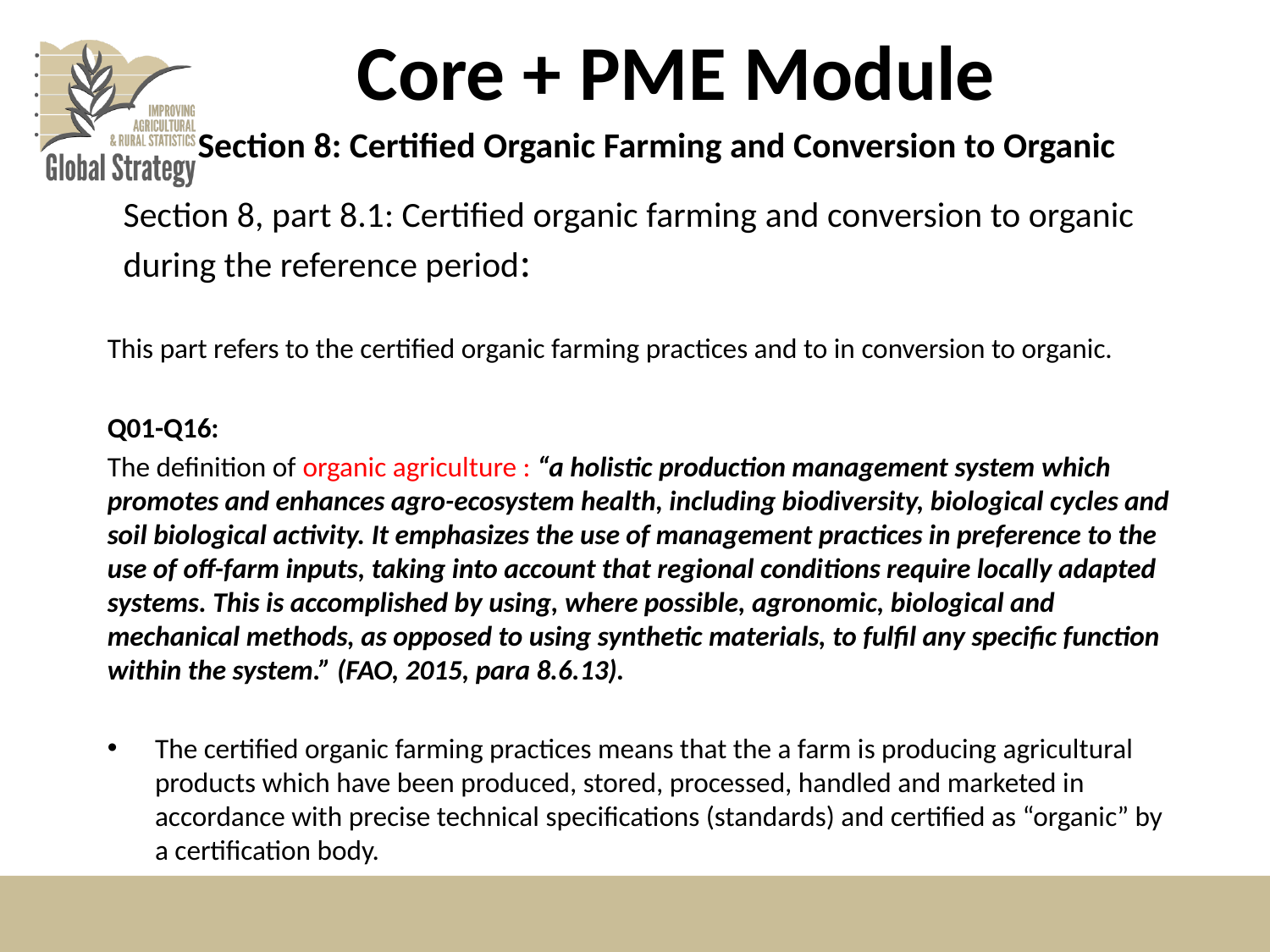

# Core + PME Module
Section 8: Certified Organic Farming and Conversion to Organic
Section 8, part 8.1: Certified organic farming and conversion to organic during the reference period:

This part refers to the certified organic farming practices and to in conversion to organic.

Q01-Q16:
The definition of organic agriculture : “a holistic production management system which promotes and enhances agro-ecosystem health, including biodiversity, biological cycles and soil biological activity. It emphasizes the use of management practices in preference to the use of off-farm inputs, taking into account that regional conditions require locally adapted systems. This is accomplished by using, where possible, agronomic, biological and mechanical methods, as opposed to using synthetic materials, to fulfil any specific function within the system.” (FAO, 2015, para 8.6.13).

The certified organic farming practices means that the a farm is producing agricultural products which have been produced, stored, processed, handled and marketed in accordance with precise technical specifications (standards) and certified as “organic” by a certification body.